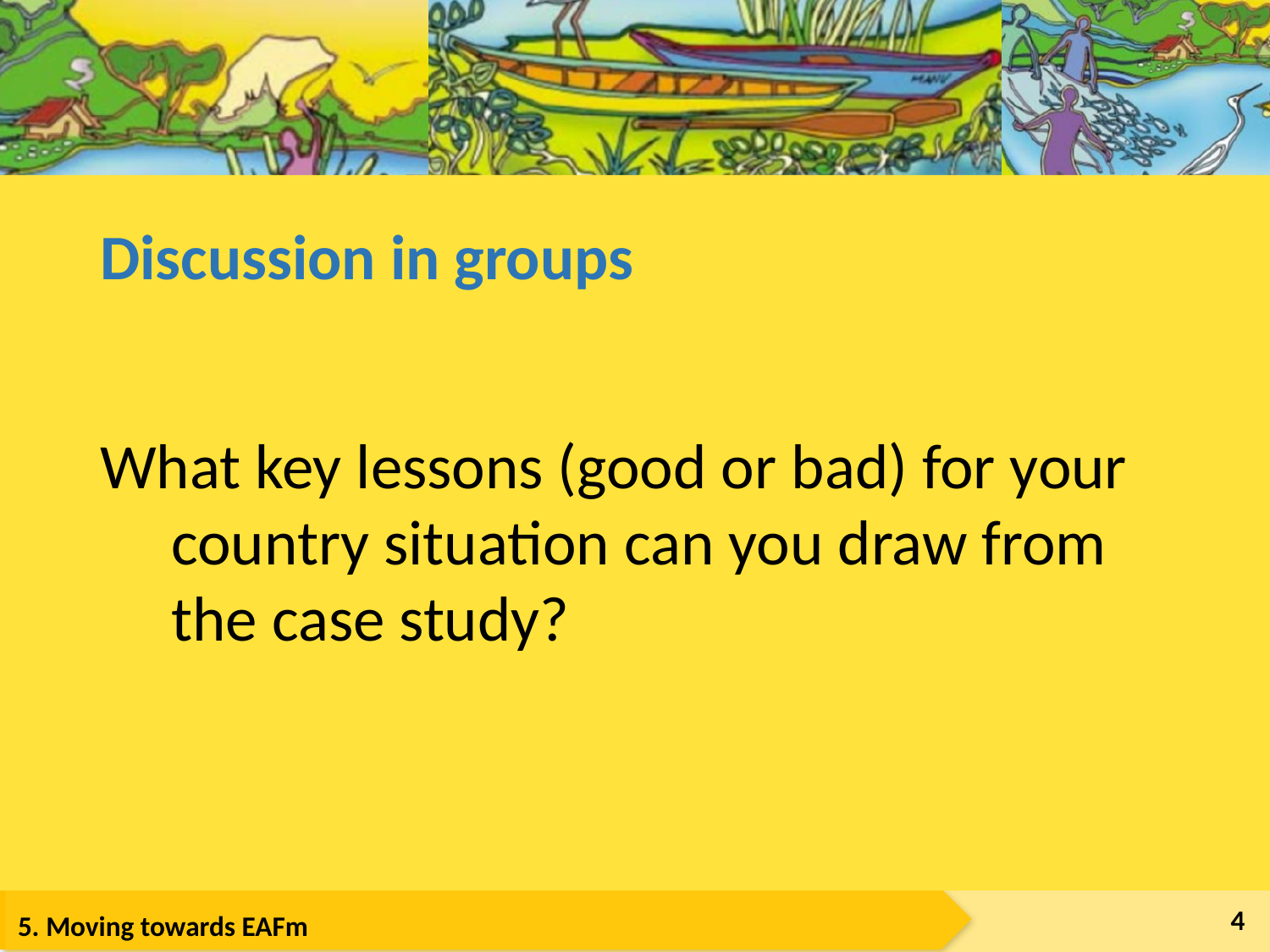

# Discussion in groups
What key lessons (good or bad) for your country situation can you draw from the case study?
4